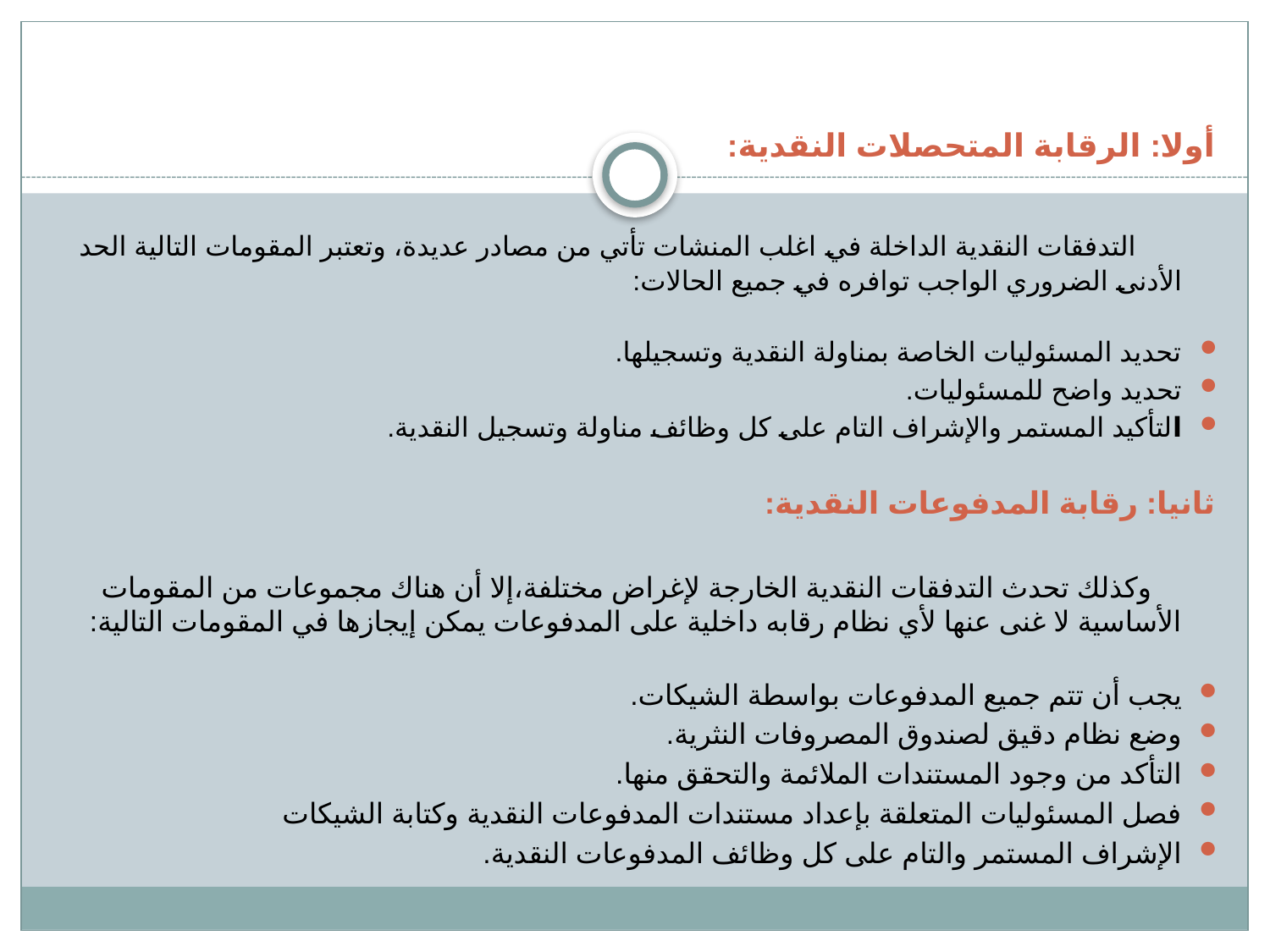

أولا: الرقابة المتحصلات النقدية:

       التدفقات النقدية الداخلة في اغلب المنشات تأتي من مصادر عديدة، وتعتبر المقومات التالية الحد الأدنى الضروري الواجب توافره في جميع الحالات:
تحديد المسئوليات الخاصة بمناولة النقدية وتسجيلها.
تحديد واضح للمسئوليات.
التأكيد المستمر والإشراف التام على كل وظائف مناولة وتسجيل النقدية.

ثانيا: رقابة المدفوعات النقدية:

        وكذلك تحدث التدفقات النقدية الخارجة لإغراض مختلفة،إلا أن هناك مجموعات من المقومات الأساسية لا غنى عنها لأي نظام رقابه داخلية على المدفوعات يمكن إيجازها في المقومات التالية:
يجب أن تتم جميع المدفوعات بواسطة الشيكات.
وضع نظام دقيق لصندوق المصروفات النثرية.
التأكد من وجود المستندات الملائمة والتحقق منها.
فصل المسئوليات المتعلقة بإعداد مستندات المدفوعات النقدية وكتابة الشيكات
الإشراف المستمر والتام على كل وظائف المدفوعات النقدية.